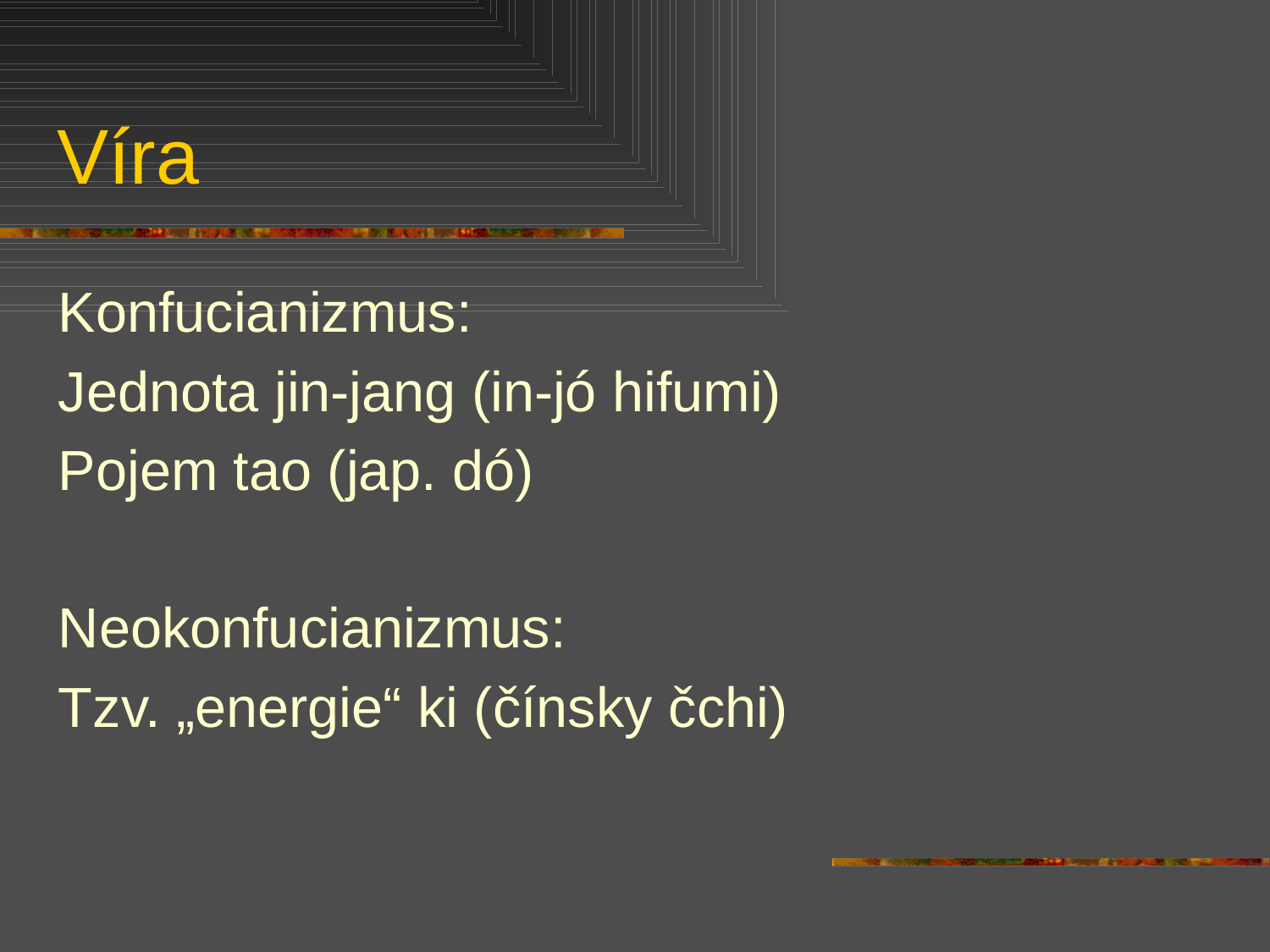

# Víra
Konfucianizmus:
Jednota jin-jang (in-jó hifumi)
Pojem tao (jap. dó)

Neokonfucianizmus:
Tzv. „energie“ ki (čínsky čchi)